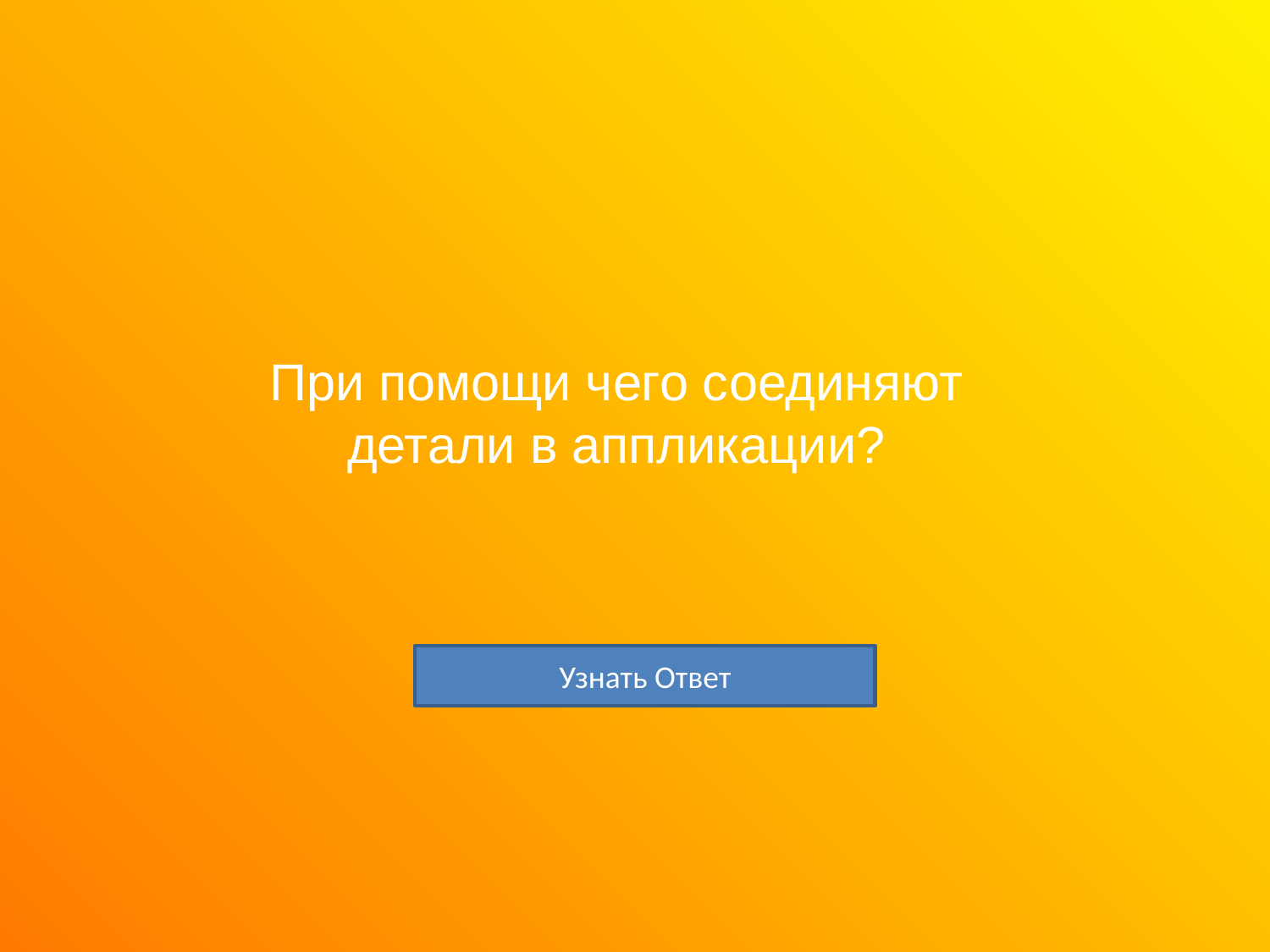

# При помощи чего соединяют детали в аппликации?